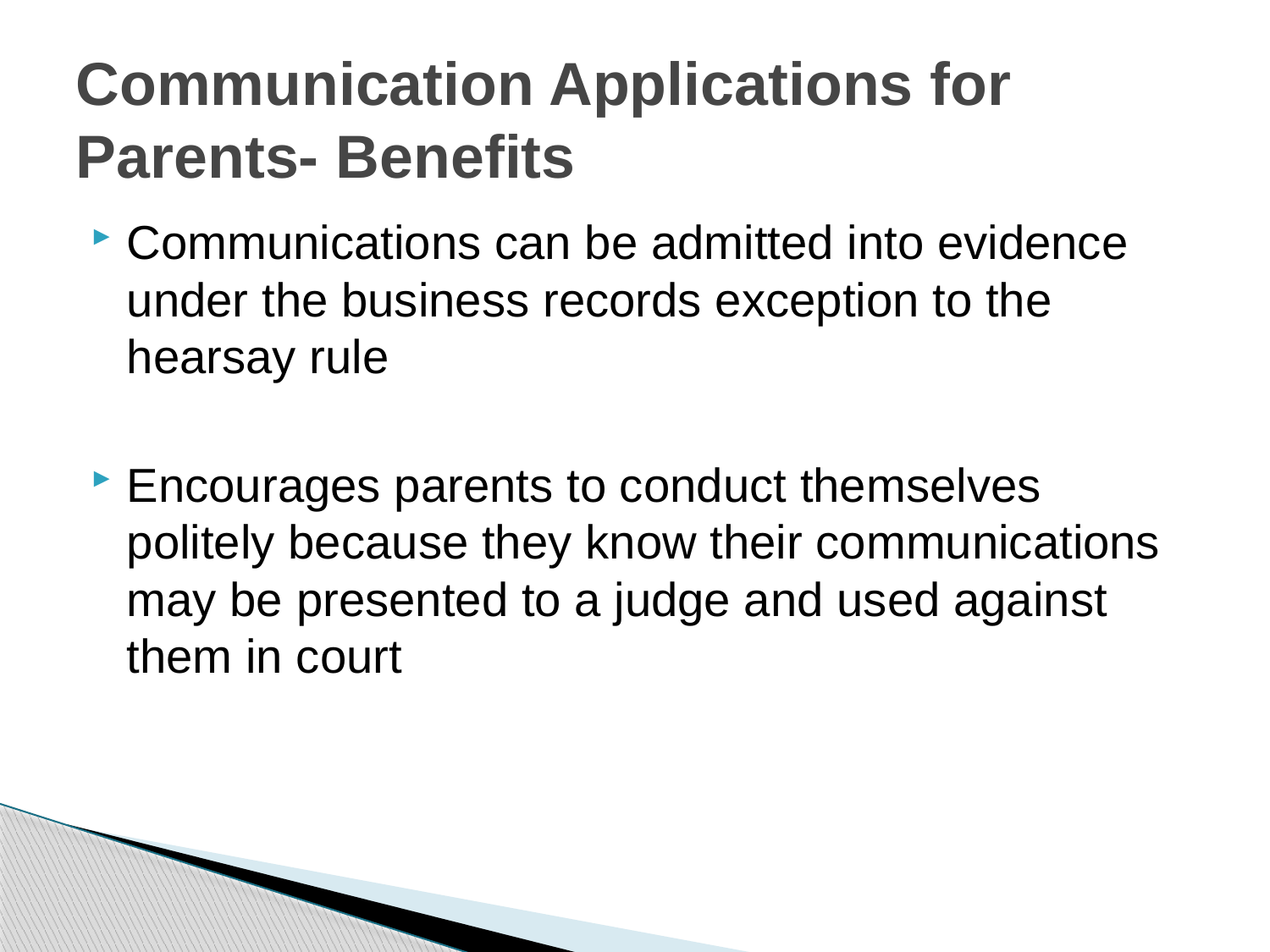

# Communication Applications for Parents- Benefits
Communications can be admitted into evidence under the business records exception to the hearsay rule

Encourages parents to conduct themselves politely because they know their communications may be presented to a judge and used against them in court